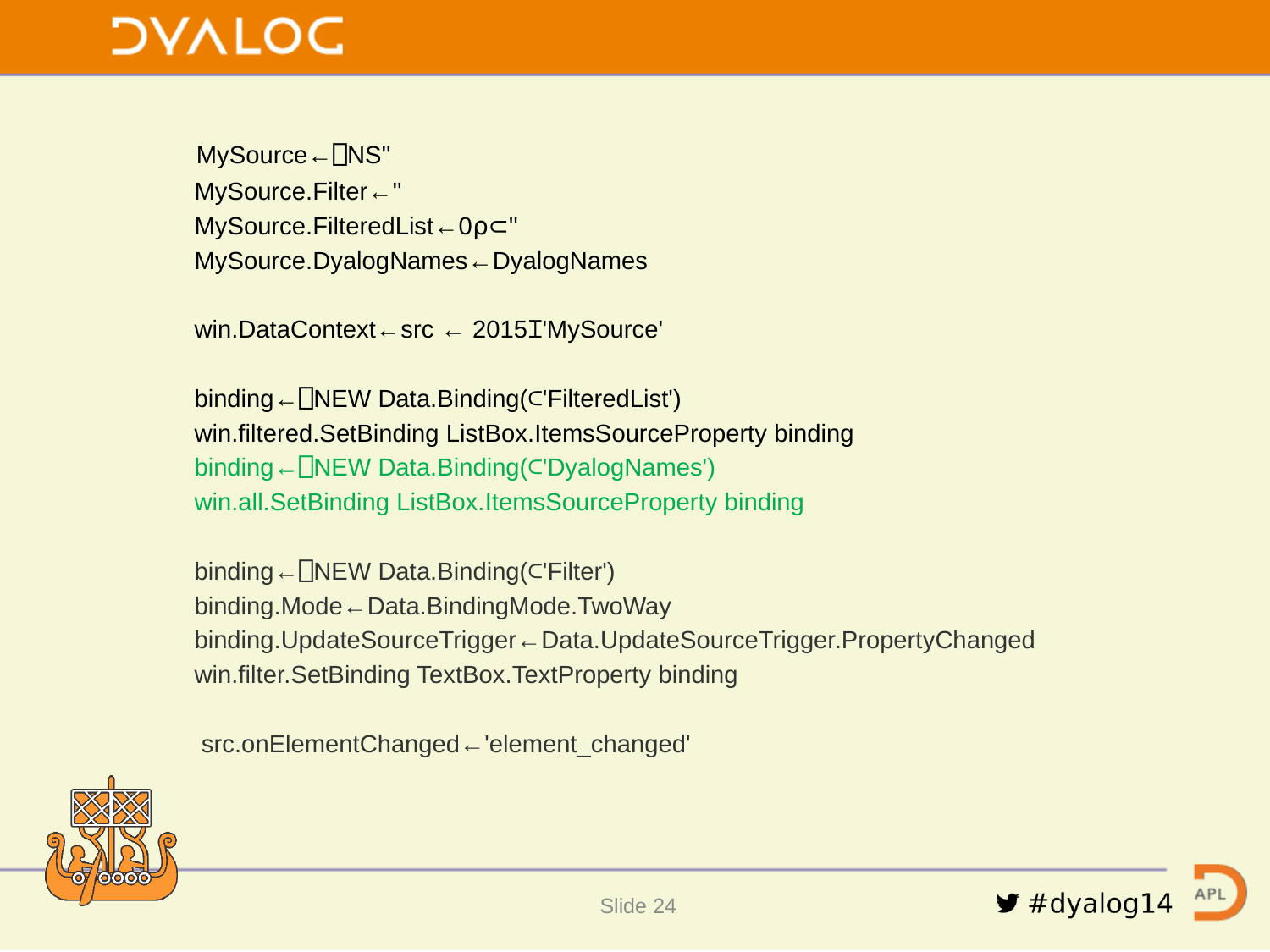

MySource←⎕NS''
 MySource.Filter←''
 MySource.FilteredList←0⍴⊂''
 MySource.DyalogNames←DyalogNames

 win.DataContext←src ← 2015⌶'MySource'

 binding←⎕NEW Data.Binding(⊂'FilteredList')
 win.filtered.SetBinding ListBox.ItemsSourceProperty binding
 binding←⎕NEW Data.Binding(⊂'DyalogNames')
 win.all.SetBinding ListBox.ItemsSourceProperty binding

 binding←⎕NEW Data.Binding(⊂'Filter')
 binding.Mode←Data.BindingMode.TwoWay
 binding.UpdateSourceTrigger←Data.UpdateSourceTrigger.PropertyChanged
 win.filter.SetBinding TextBox.TextProperty binding

  src.onElementChanged←'element_changed'

Slide 24